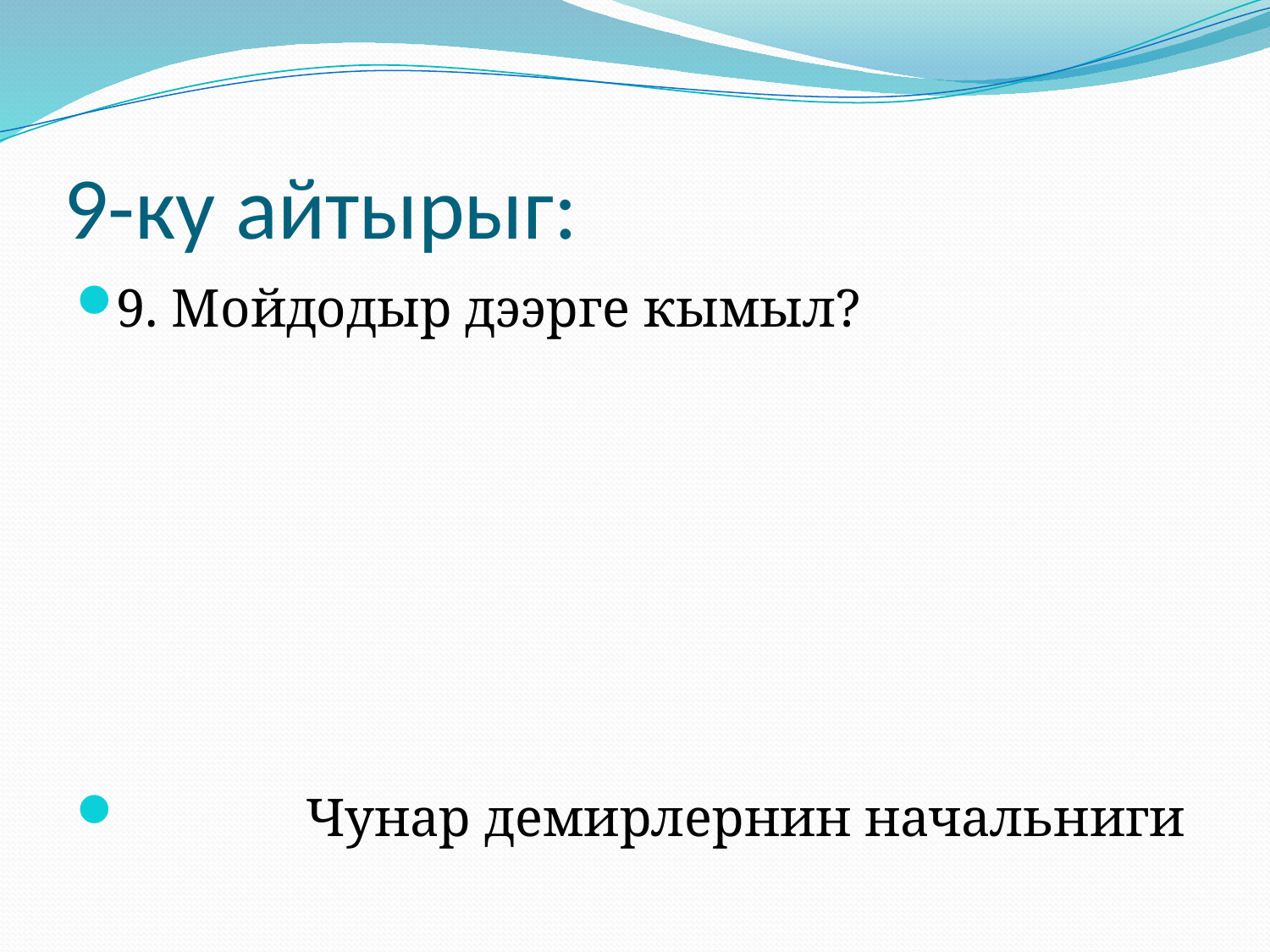

# 9-ку айтырыг:
9. Мойдодыр дээрге кымыл?

              Чунар демирлернин начальниги